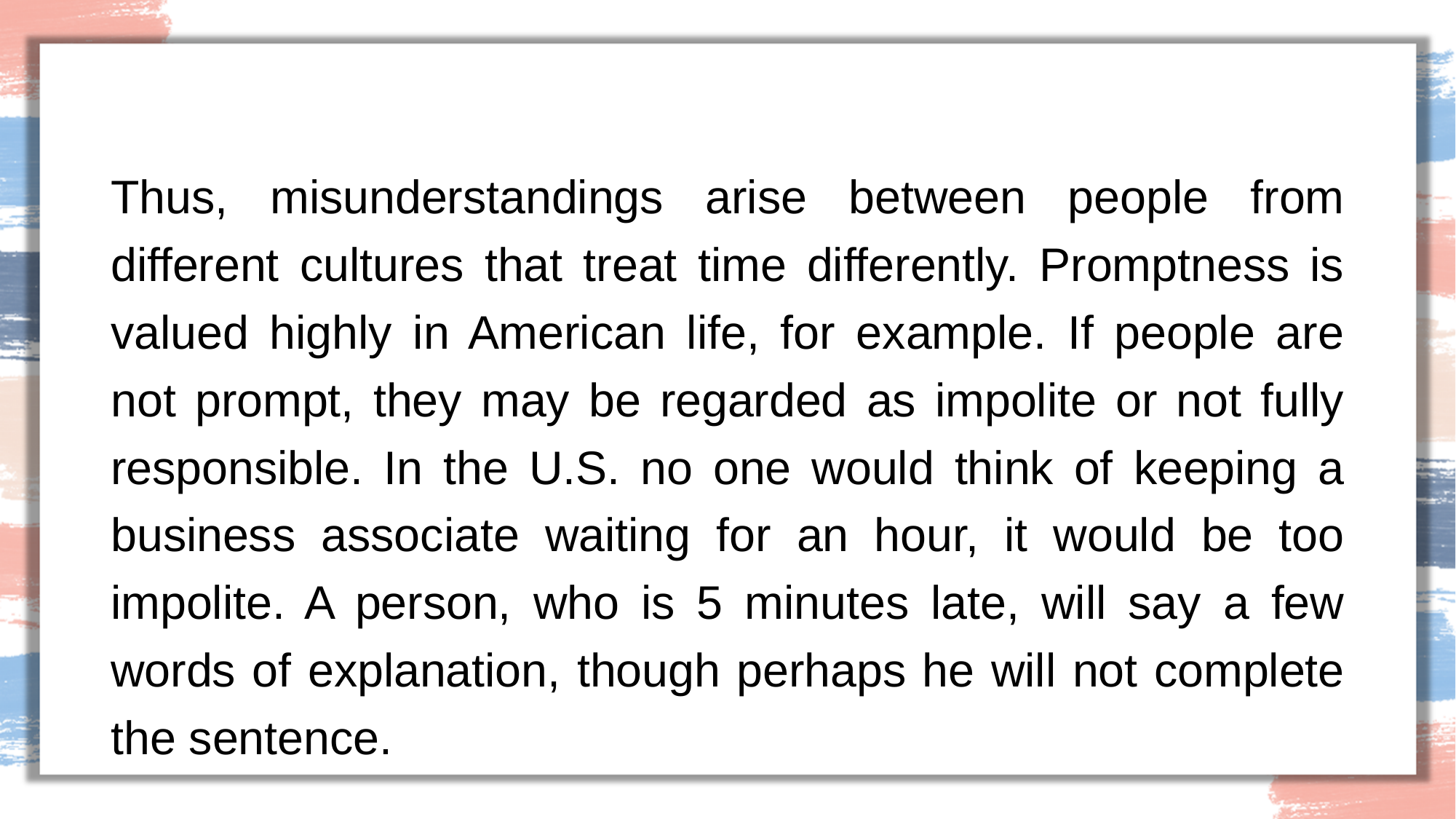

#
Thus, misunderstandings arise between people from different cultures that treat time differently. Promptness is valued highly in American life, for example. If people are not prompt, they may be regarded as impolite or not fully responsible. In the U.S. no one would think of keeping a business associate waiting for an hour, it would be too impolite. A person, who is 5 minutes late, will say a few words of explanation, though perhaps he will not complete the sentence.